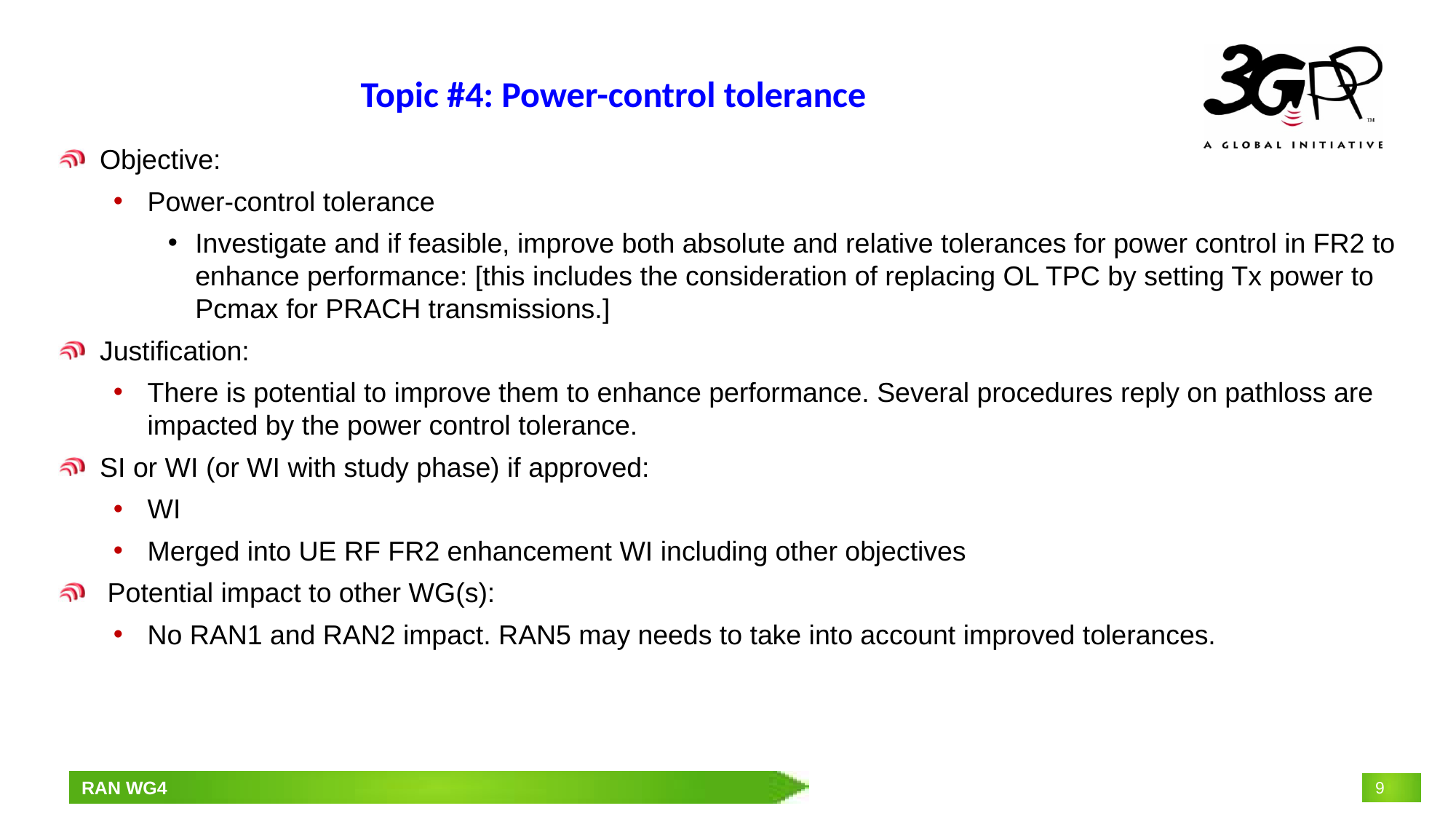

# Topic #4: Power-control tolerance
Objective:
Power-control tolerance
Investigate and if feasible, improve both absolute and relative tolerances for power control in FR2 to enhance performance: [this includes the consideration of replacing OL TPC by setting Tx power to Pcmax for PRACH transmissions.]
Justification:
There is potential to improve them to enhance performance. Several procedures reply on pathloss are impacted by the power control tolerance.
SI or WI (or WI with study phase) if approved:
WI
Merged into UE RF FR2 enhancement WI including other objectives
 Potential impact to other WG(s):
No RAN1 and RAN2 impact. RAN5 may needs to take into account improved tolerances.